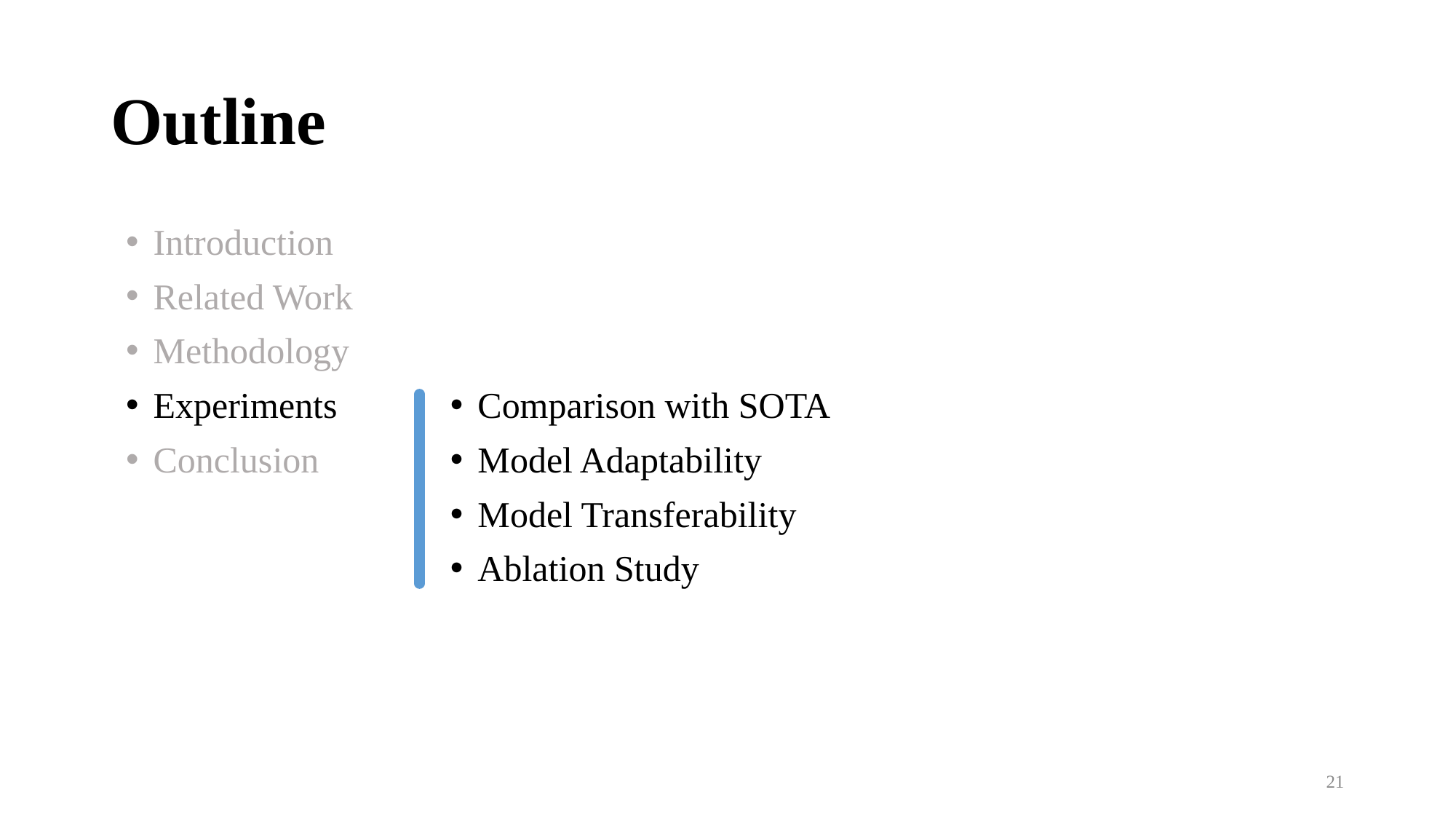

# Outline
Introduction
Related Work
Methodology
Experiments
Conclusion
Comparison with SOTA
Model Adaptability
Model Transferability
Ablation Study

21